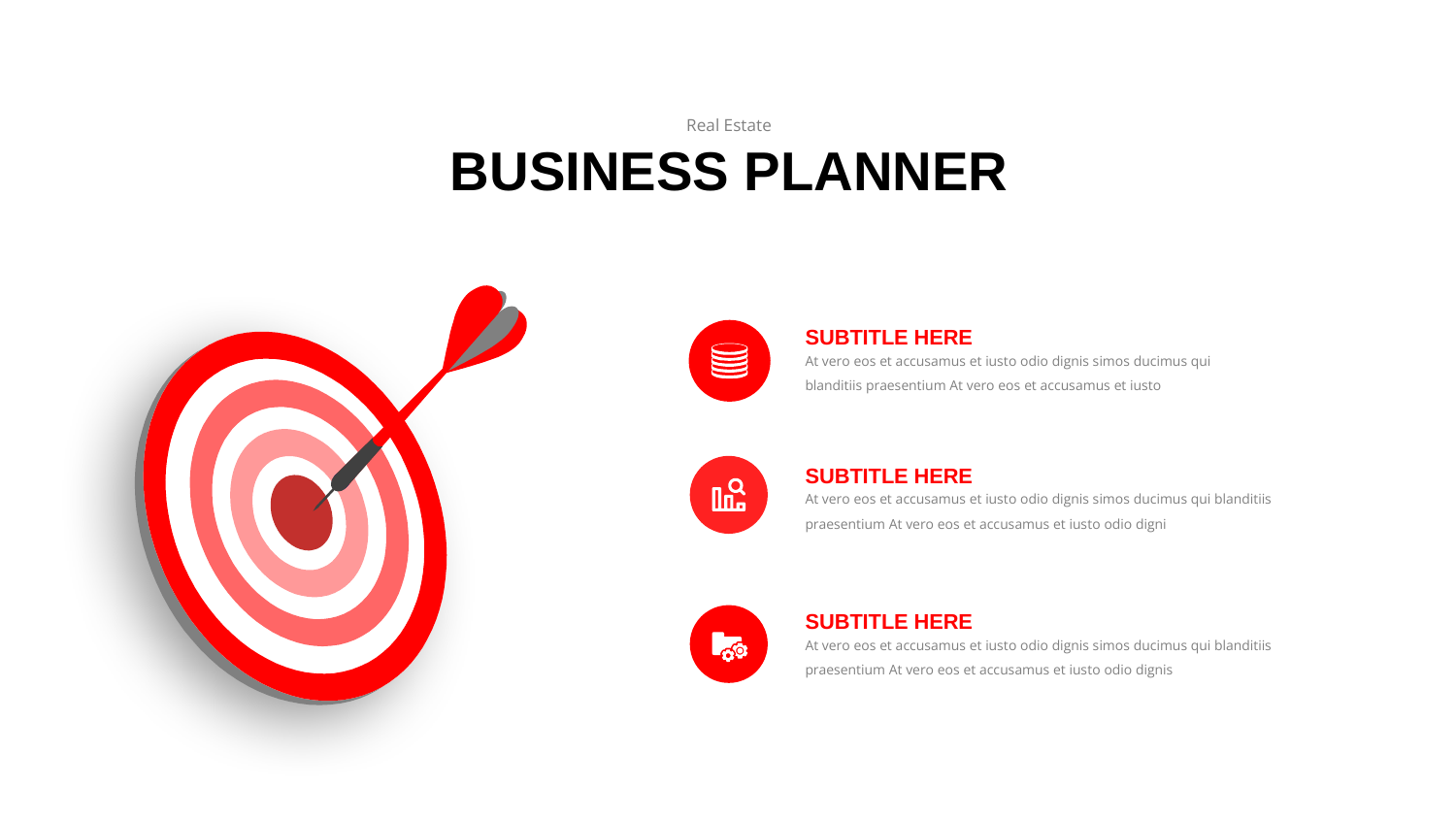

Real Estate
BUSINESS PLANNER

SUBTITLE HERE

At vero eos et accusamus et iusto odio dignis simos ducimus qui blanditiis praesentium At vero eos et accusamus et iusto
SUBTITLE HERE

At vero eos et accusamus et iusto odio dignis simos ducimus qui blanditiis praesentium At vero eos et accusamus et iusto odio digni

SUBTITLE HERE

At vero eos et accusamus et iusto odio dignis simos ducimus qui blanditiis praesentium At vero eos et accusamus et iusto odio dignis